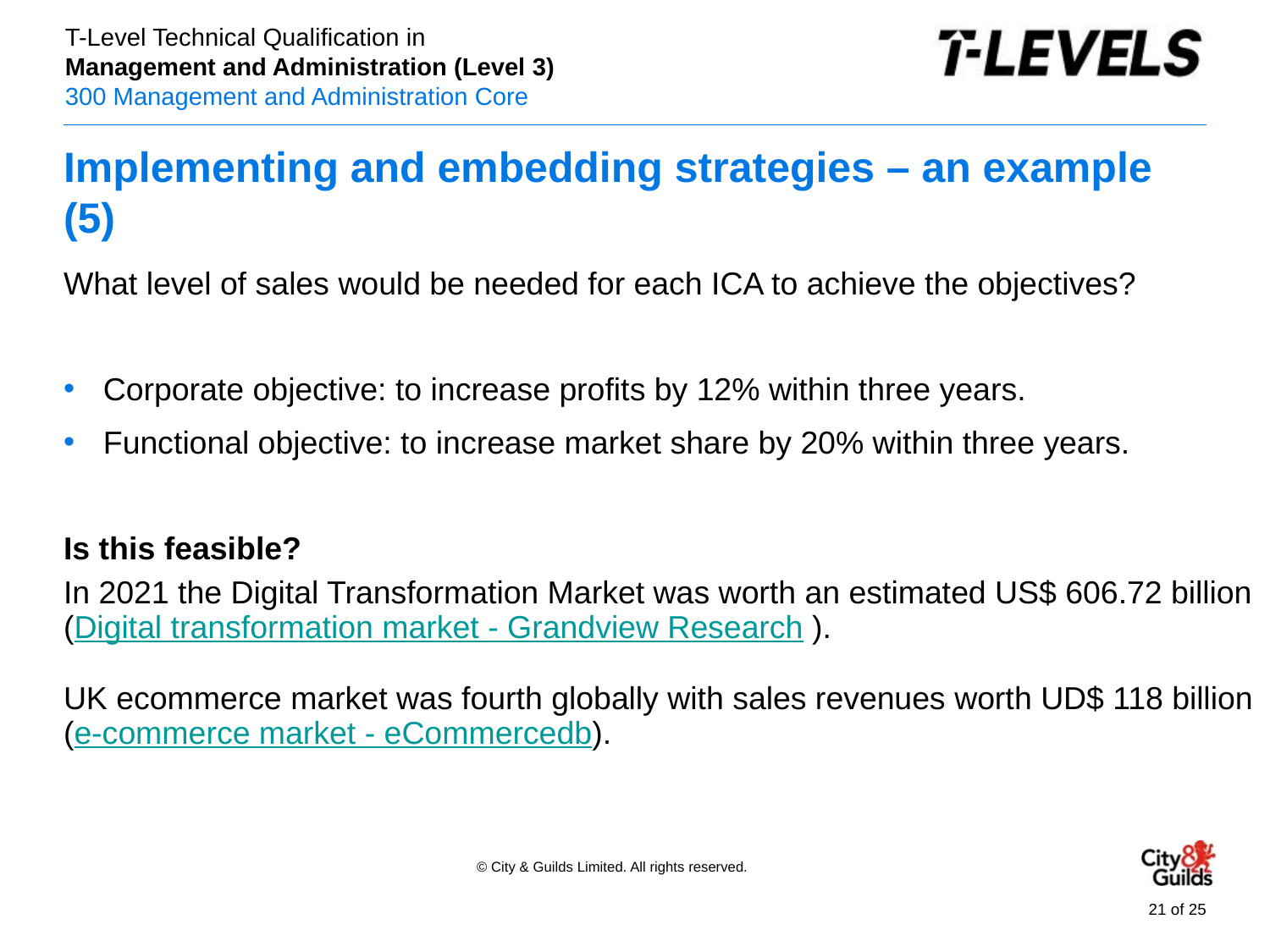

# Implementing and embedding strategies – an example (5)
What level of sales would be needed for each ICA to achieve the objectives?

Corporate objective: to increase profits by 12% within three years.
Functional objective: to increase market share by 20% within three years.

Is this feasible?
In 2021 the Digital Transformation Market was worth an estimated US$ 606.72 billion
(Digital transformation market - Grandview Research ).

UK ecommerce market was fourth globally with sales revenues worth UD$ 118 billion
(e-commerce market - eCommercedb).